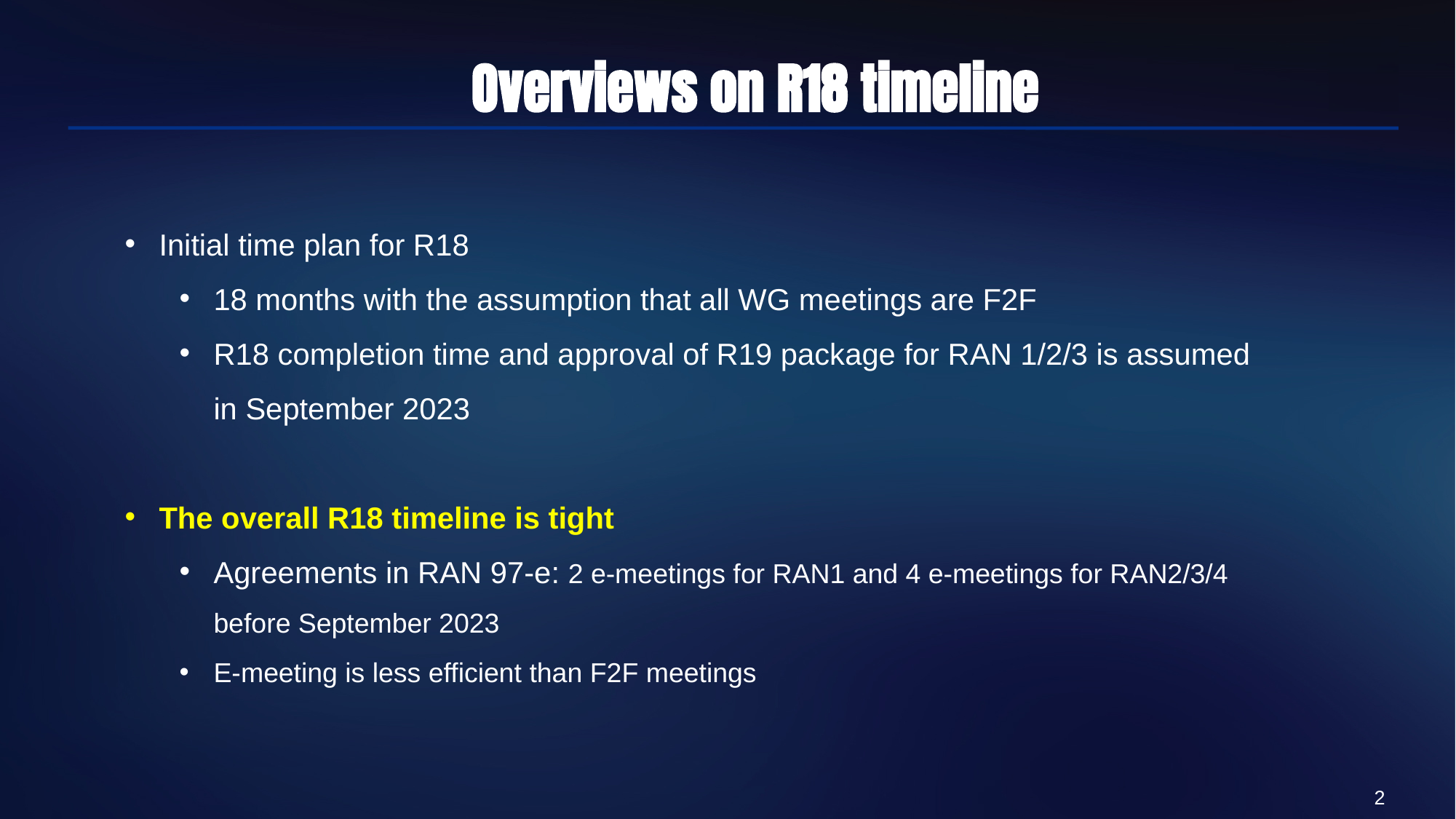

Overviews on R18 timeline
Initial time plan for R18
18 months with the assumption that all WG meetings are F2F
R18 completion time and approval of R19 package for RAN 1/2/3 is assumed in September 2023

The overall R18 timeline is tight
Agreements in RAN 97-e: 2 e-meetings for RAN1 and 4 e-meetings for RAN2/3/4 before September 2023
E-meeting is less efficient than F2F meetings